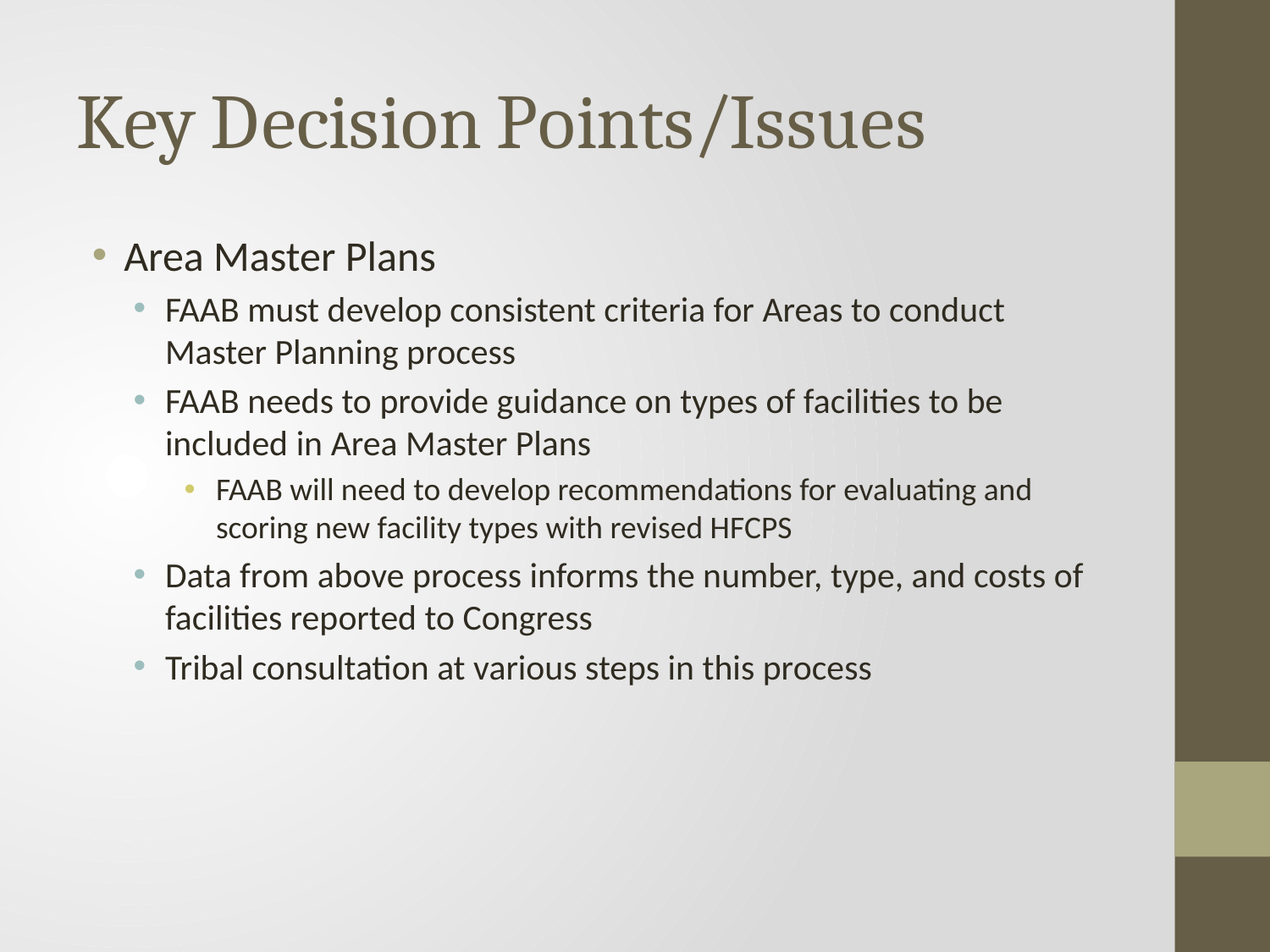

# Key Decision Points/Issues
Area Master Plans
FAAB must develop consistent criteria for Areas to conduct Master Planning process
FAAB needs to provide guidance on types of facilities to be included in Area Master Plans
FAAB will need to develop recommendations for evaluating and scoring new facility types with revised HFCPS
Data from above process informs the number, type, and costs of facilities reported to Congress
Tribal consultation at various steps in this process